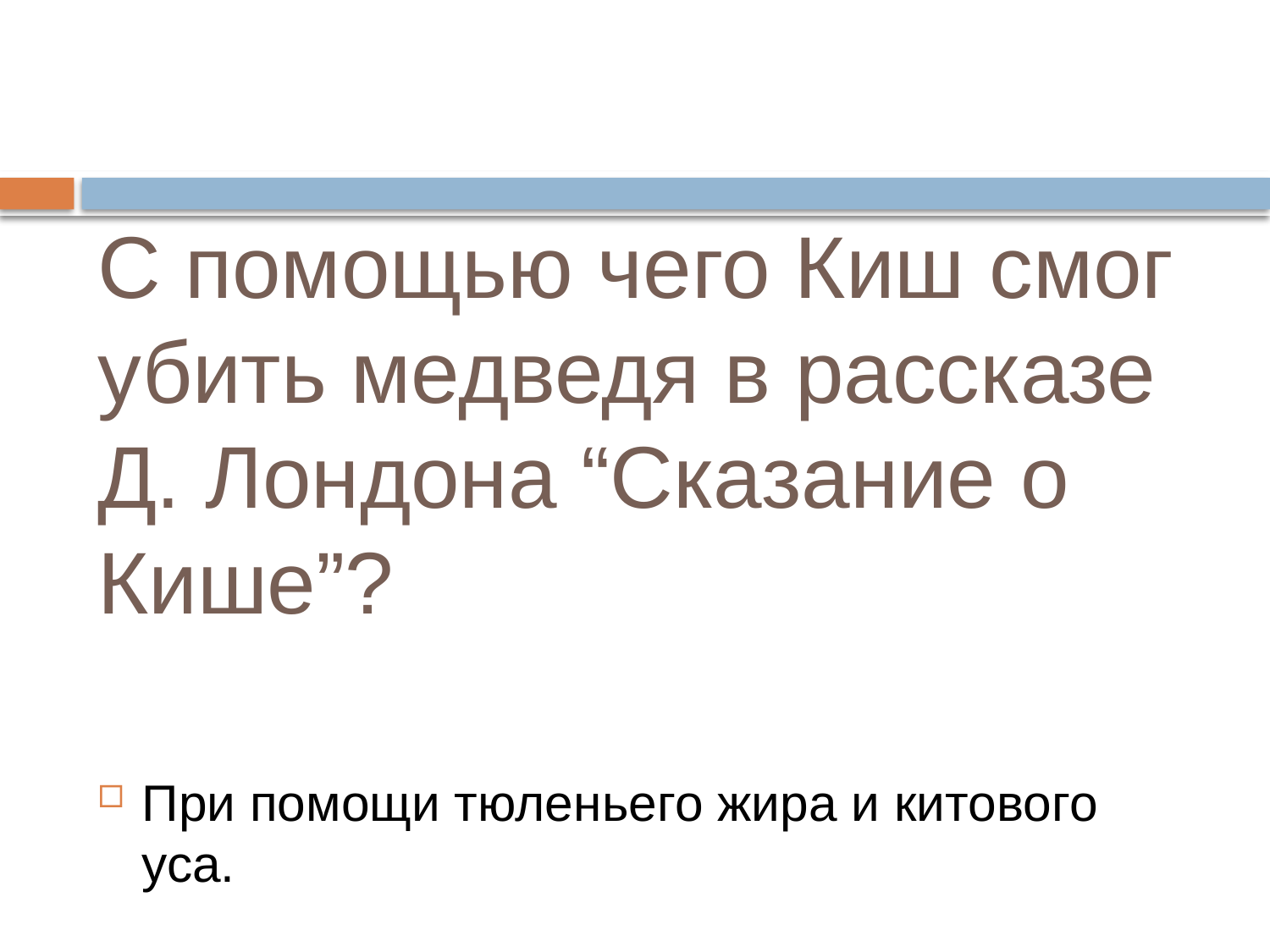

# С помощью чего Киш смог убить медведя в рассказе Д. Лондона “Сказание о Кише”?
При помощи тюленьего жира и китового уса.